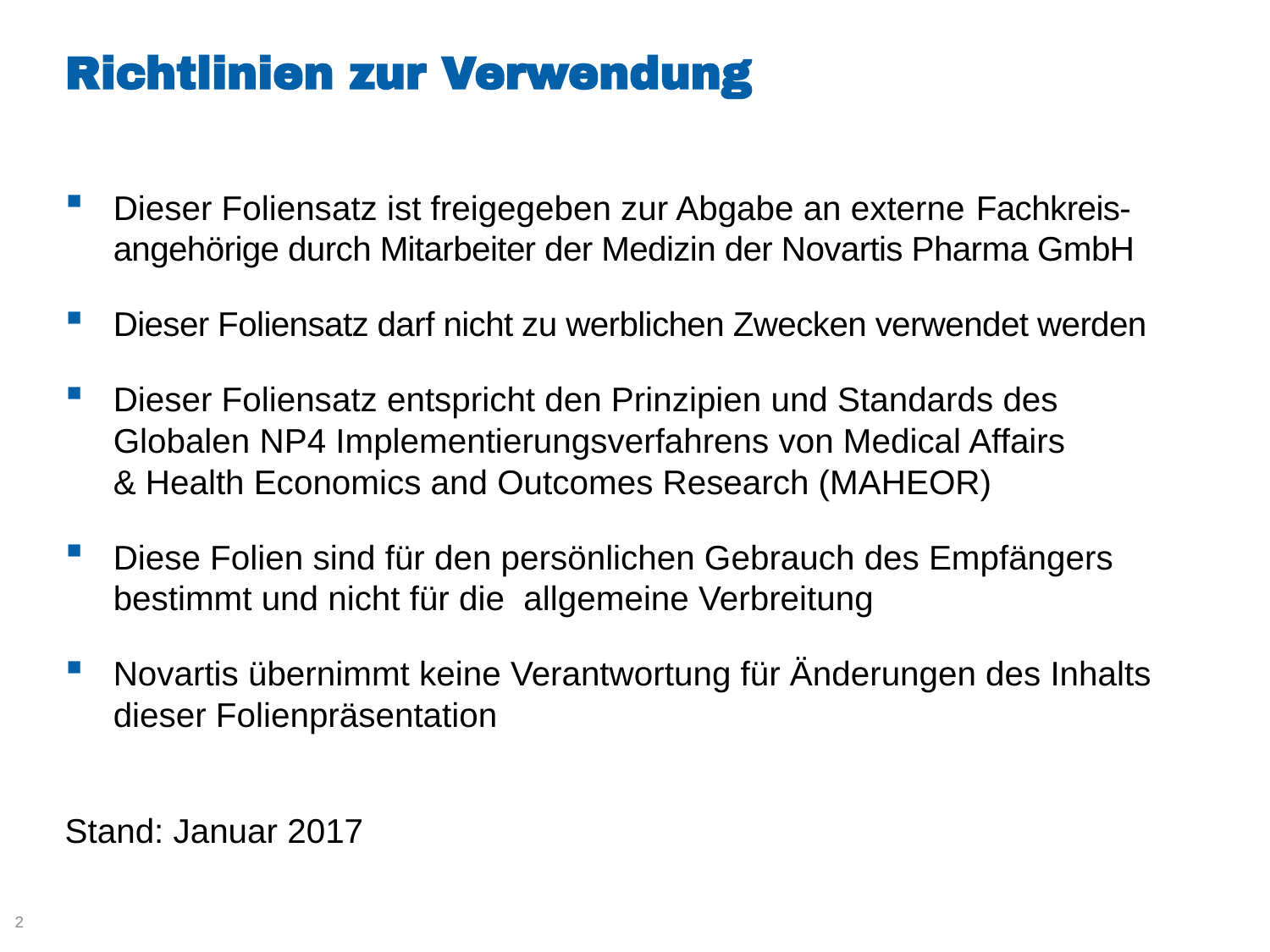

# Richtlinien zur Verwendung
Dieser Foliensatz ist freigegeben zur Abgabe an externe Fachkreis-angehörige durch Mitarbeiter der Medizin der Novartis Pharma GmbH
Dieser Foliensatz darf nicht zu werblichen Zwecken verwendet werden
Dieser Foliensatz entspricht den Prinzipien und Standards des Globalen NP4 Implementierungsverfahrens von Medical Affairs
& Health Economics and Outcomes Research (MAHEOR)
Diese Folien sind für den persönlichen Gebrauch des Empfängers  bestimmt und nicht für die  allgemeine Verbreitung
Novartis übernimmt keine Verantwortung für Änderungen des Inhalts dieser Folienpräsentation
Stand: Januar 2017
2